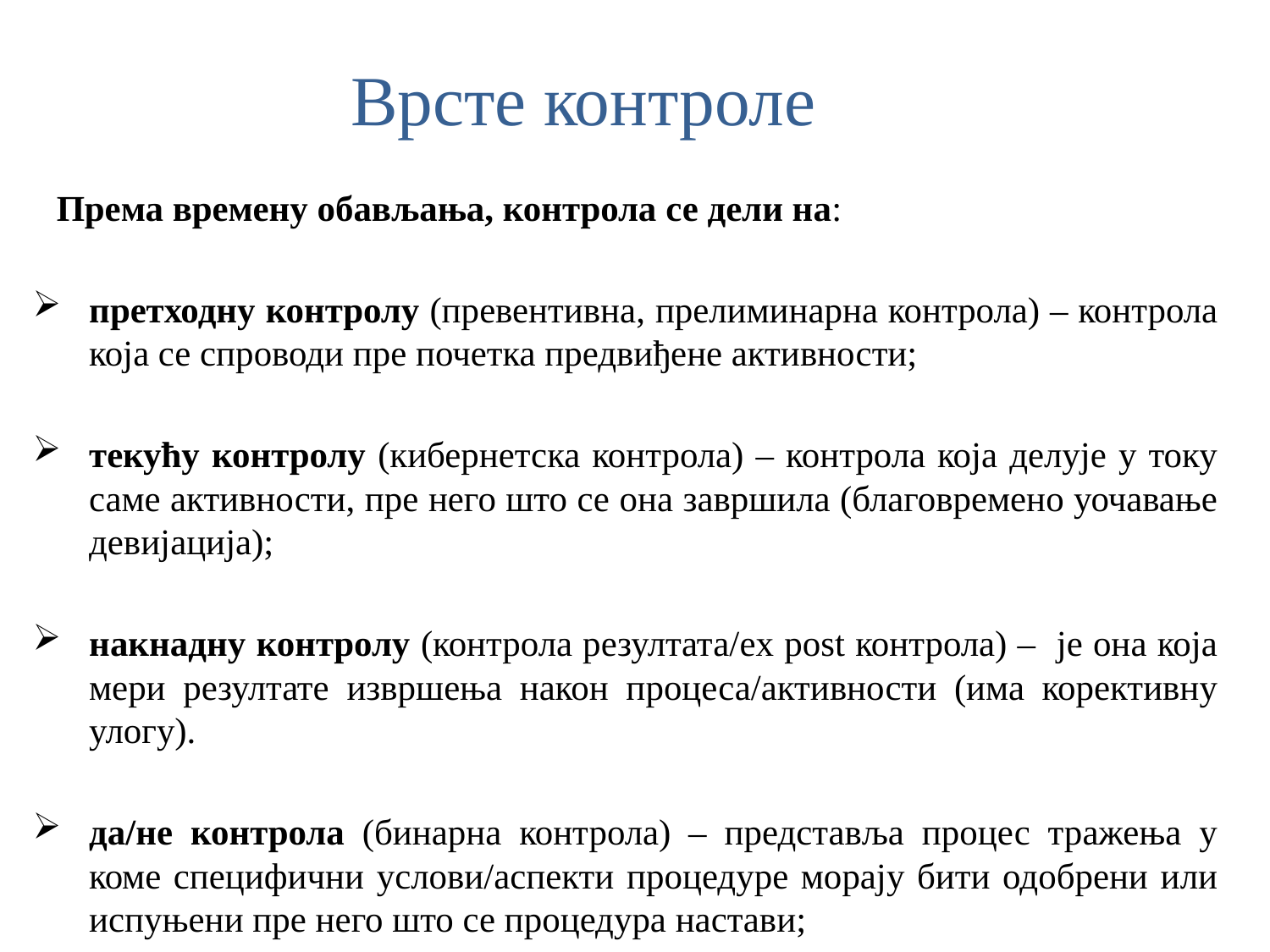

# Врсте контроле
   Према времену обављања, контрола се дели на:

претходну контролу (превентивна, прелиминарна контрола) – контрола која се спроводи пре почетка предвиђене активности;

текућу контролу (кибернетска контрола) – контрола која делује у току саме активности, пре него што се она завршила (благовремено уочавање девијација);

накнадну контролу (контрола резултата/ex post контрола) –  је она која мери резултате извршења након процеса/активности (има корективну улогу).

да/не контрола (бинарна контрола) – представља процес тражења у коме специфични услови/аспекти процедуре морају бити одобрени или испуњени пре него што се процедура настави;